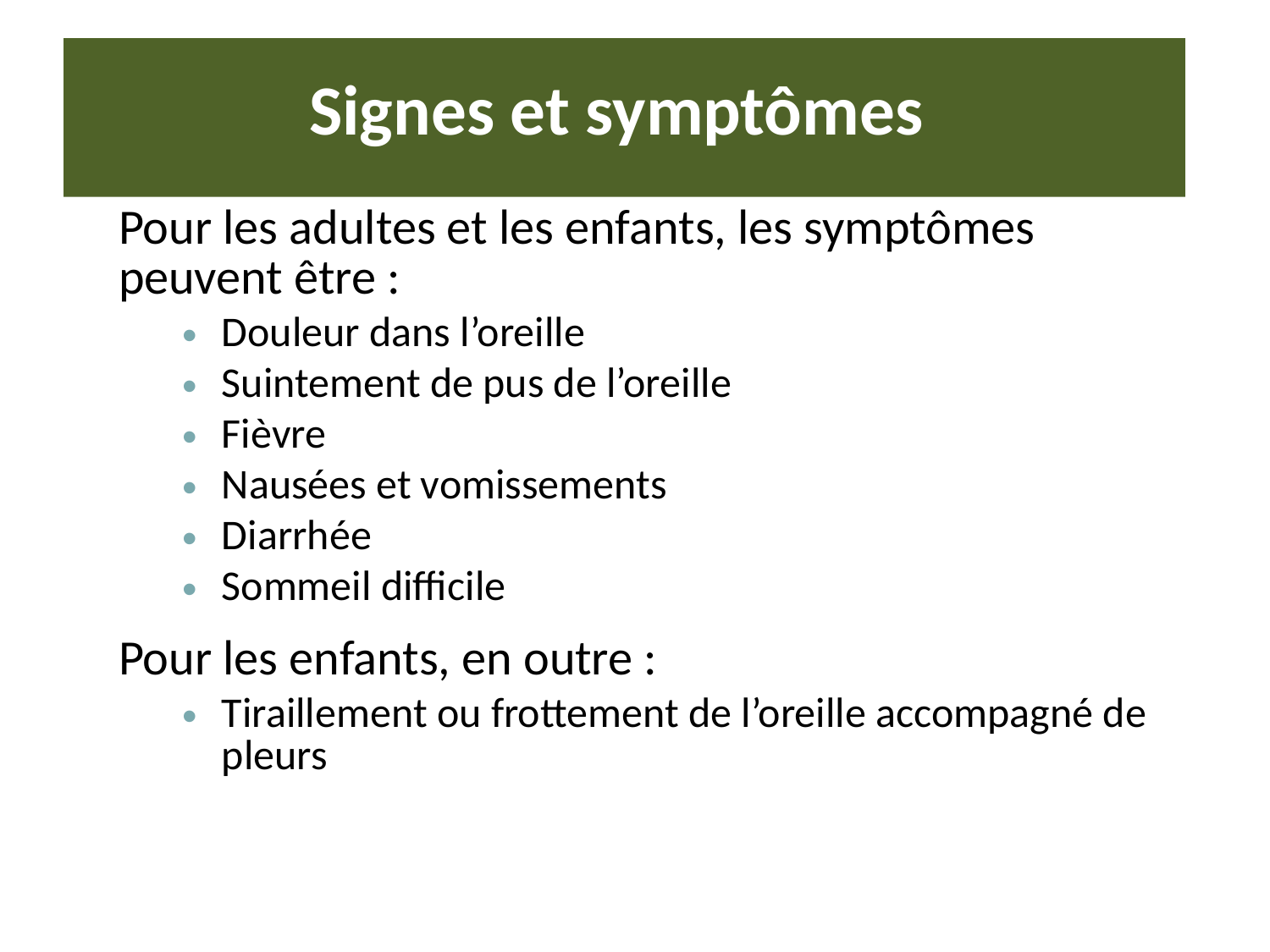

# Signes et symptômes
Pour les adultes et les enfants, les symptômes peuvent être :
Douleur dans l’oreille
Suintement de pus de l’oreille
Fièvre
Nausées et vomissements
Diarrhée
Sommeil difficile

Pour les enfants, en outre :
Tiraillement ou frottement de l’oreille accompagné de pleurs